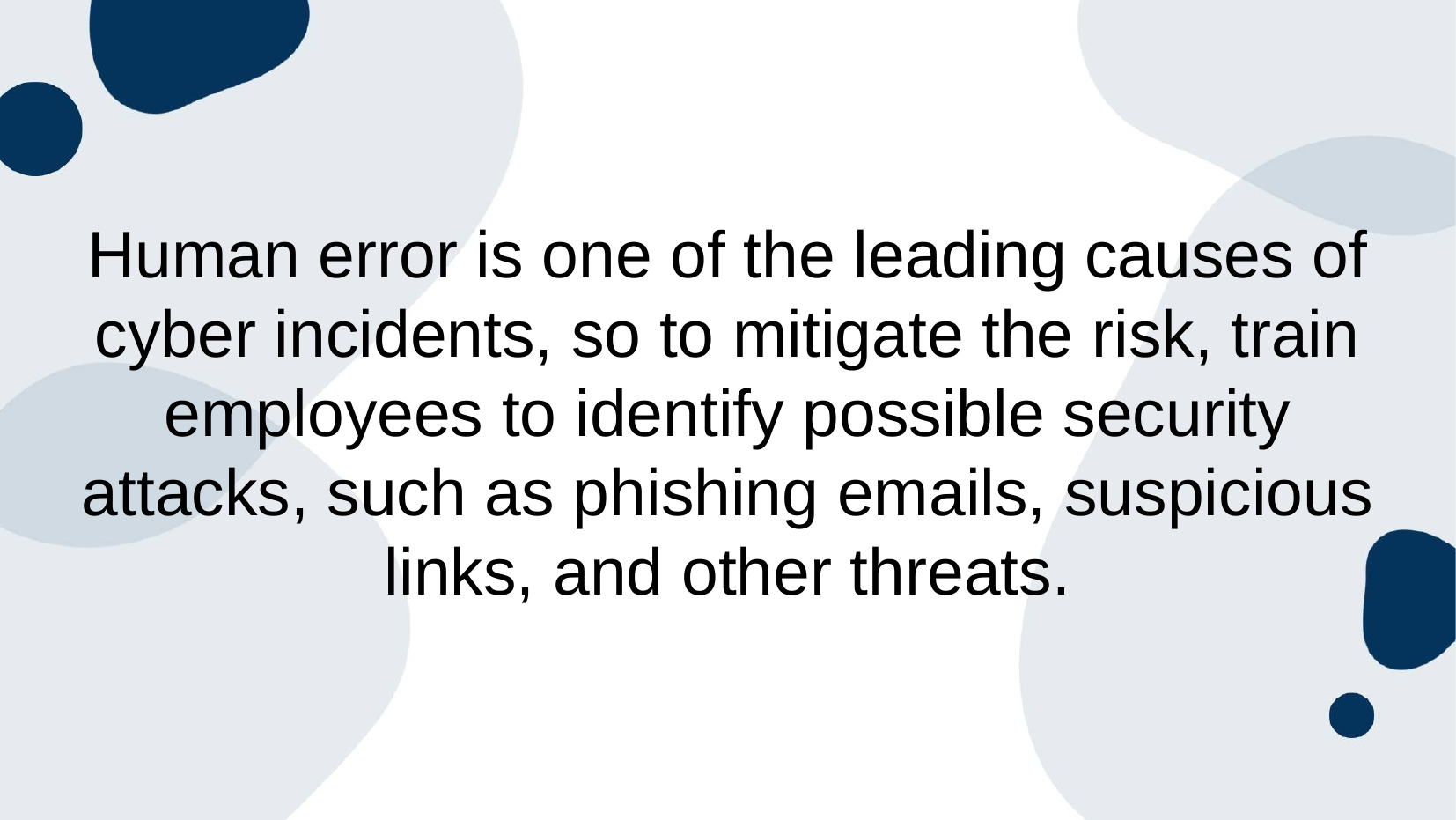

# Human error is one of the leading causes of cyber incidents, so to mitigate the risk, train employees to identify possible security attacks, such as phishing emails, suspicious links, and other threats.